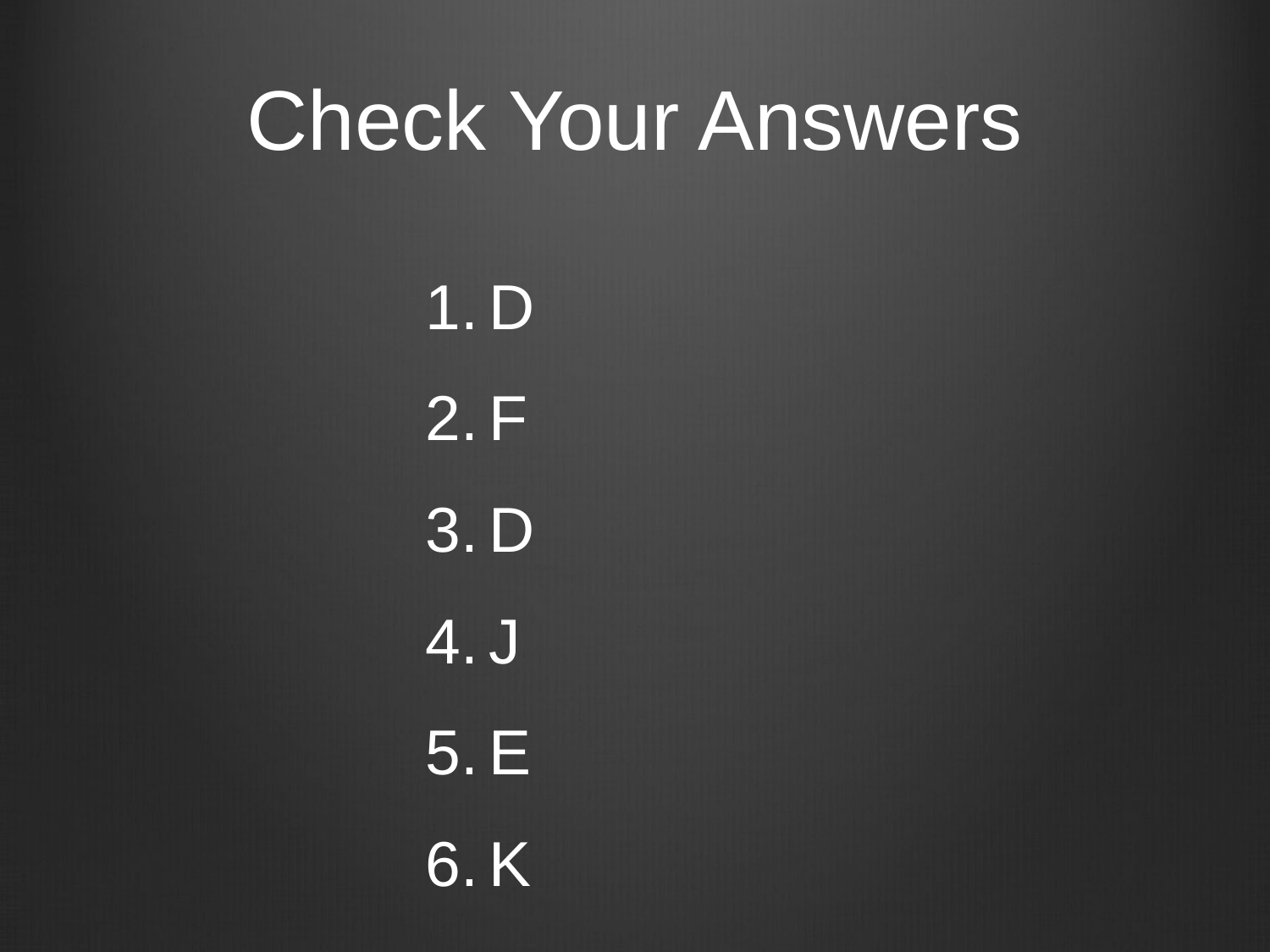

# Check Your Answers
D
F
D
J
E
K